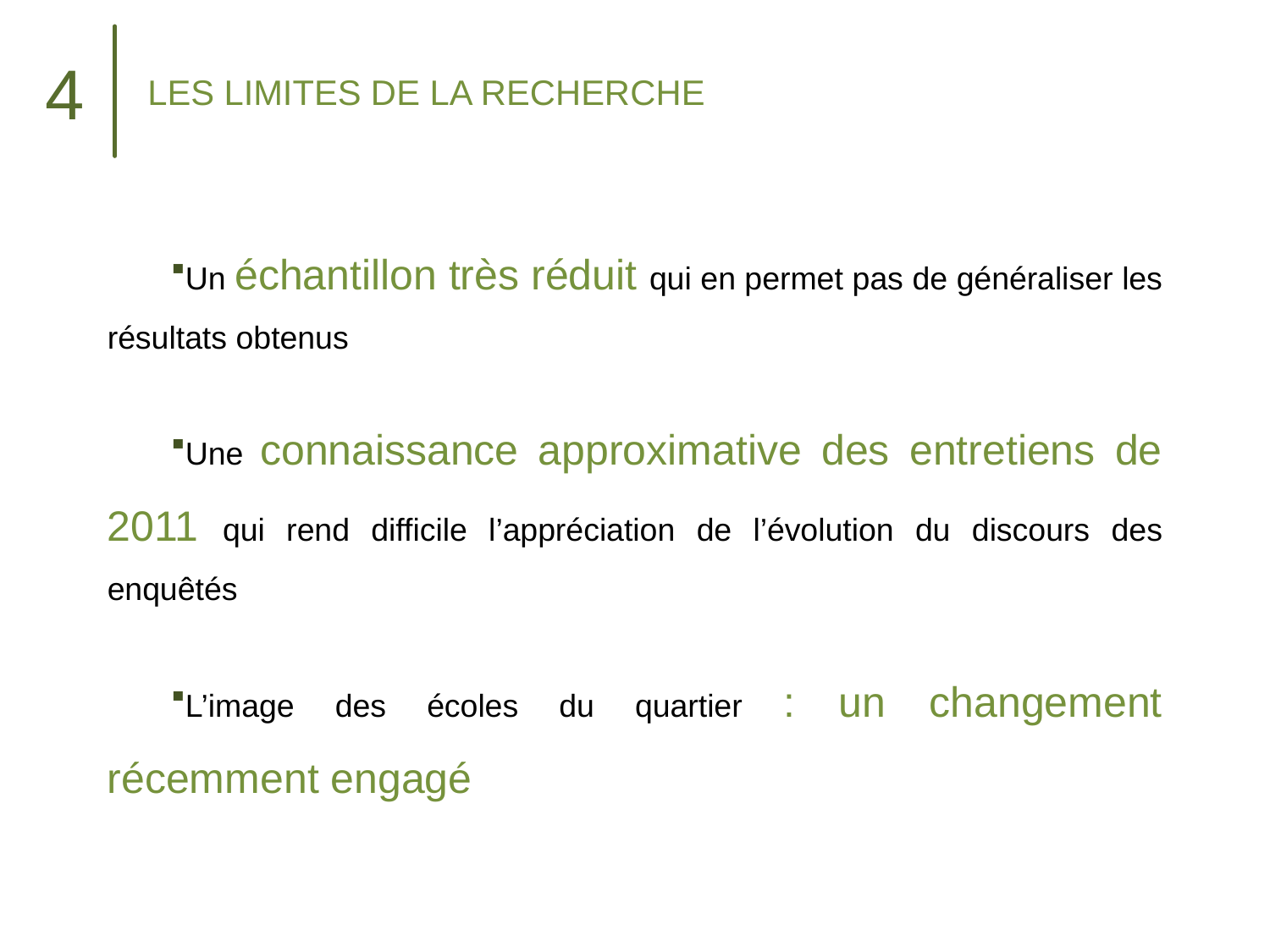

Les limites de la recherche
4
Un échantillon très réduit qui en permet pas de généraliser les résultats obtenus
Une connaissance approximative des entretiens de 2011 qui rend difficile l’appréciation de l’évolution du discours des enquêtés
L’image des écoles du quartier : un changement récemment engagé

10